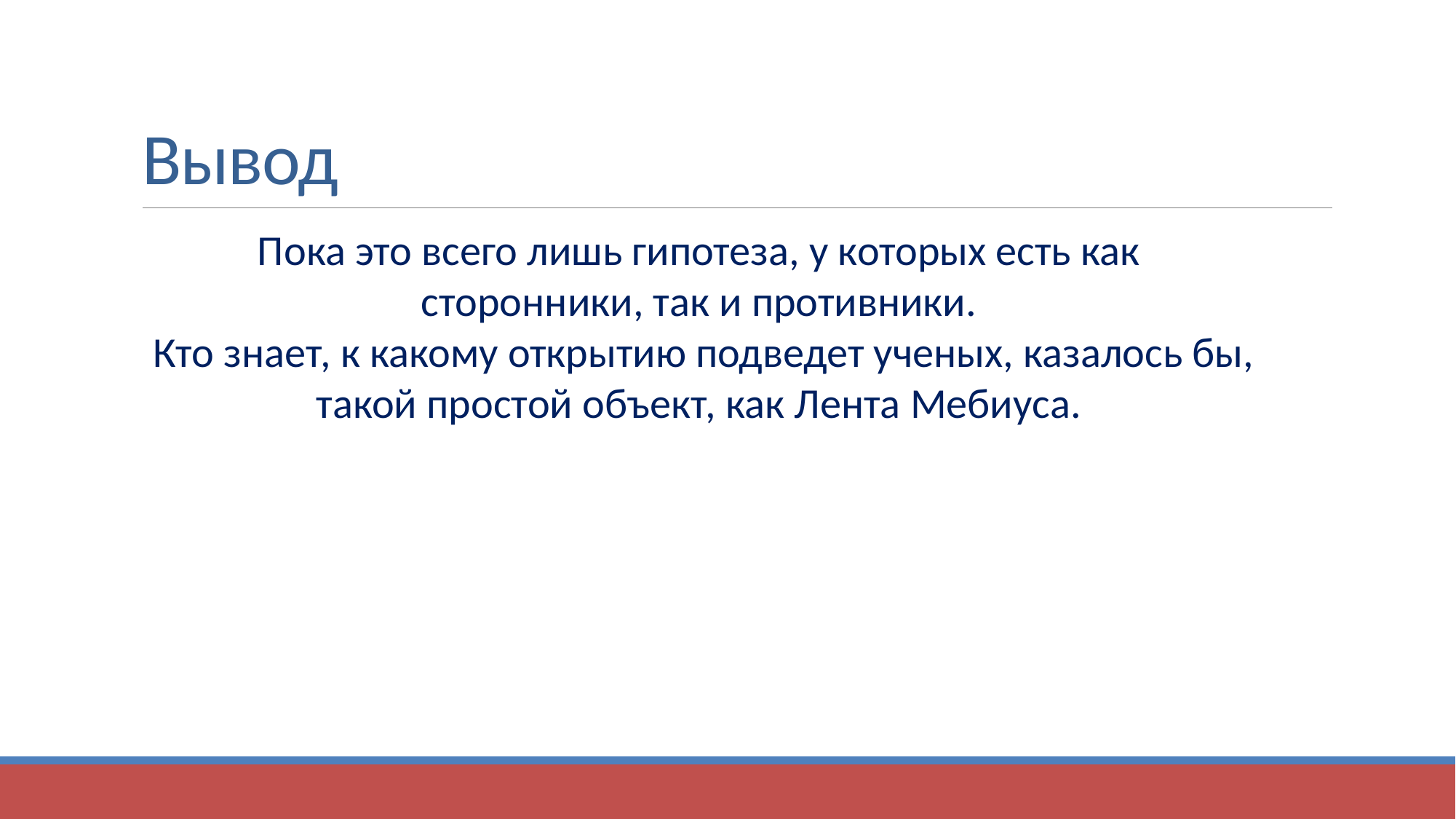

# Вывод
Пока это всего лишь гипотеза, у которых есть как сторонники, так и противники.
 Кто знает, к какому открытию подведет ученых, казалось бы, такой простой объект, как Лента Мебиуса.